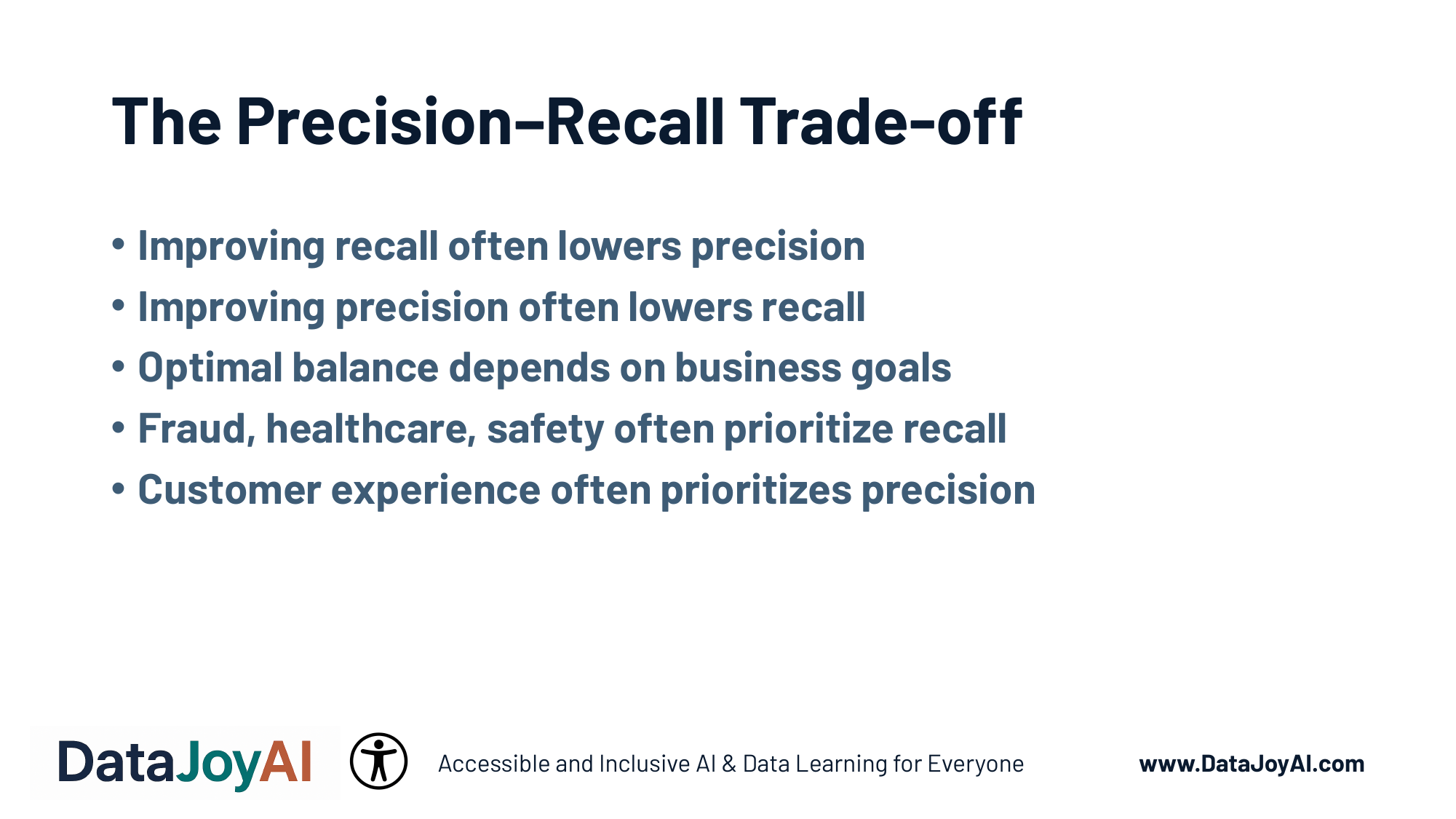

# The Precision–Recall Trade-off
Improving recall often lowers precision
Improving precision often lowers recall
Optimal balance depends on business goals
Fraud, healthcare, safety often prioritize recall
Customer experience often prioritizes precision